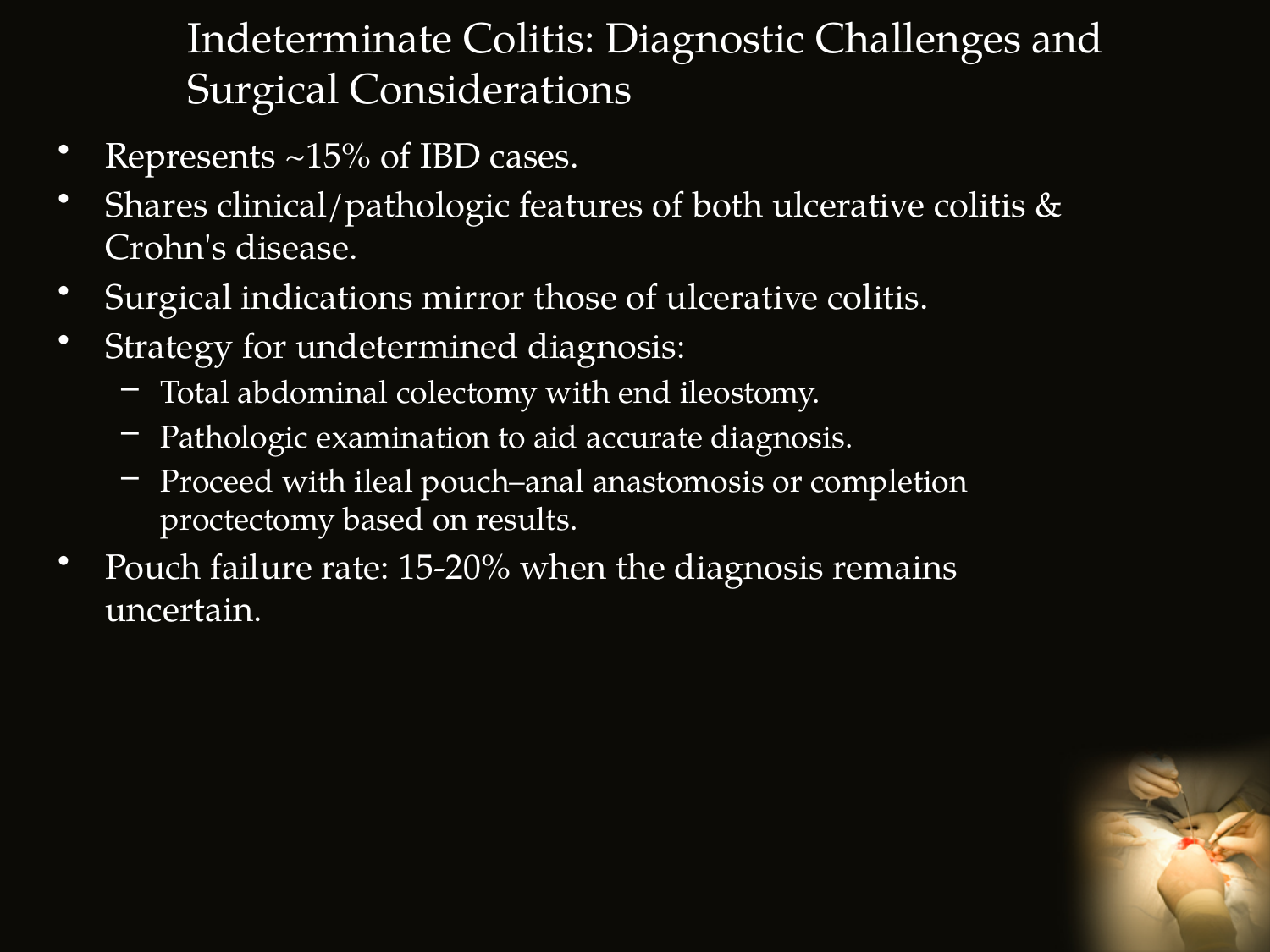

# Indeterminate Colitis: Diagnostic Challenges and Surgical Considerations
Represents ~15% of IBD cases.
Shares clinical/pathologic features of both ulcerative colitis & Crohn's disease.
Surgical indications mirror those of ulcerative colitis.
Strategy for undetermined diagnosis:
Total abdominal colectomy with end ileostomy.
Pathologic examination to aid accurate diagnosis.
Proceed with ileal pouch–anal anastomosis or completion proctectomy based on results.
Pouch failure rate: 15-20% when the diagnosis remains uncertain.